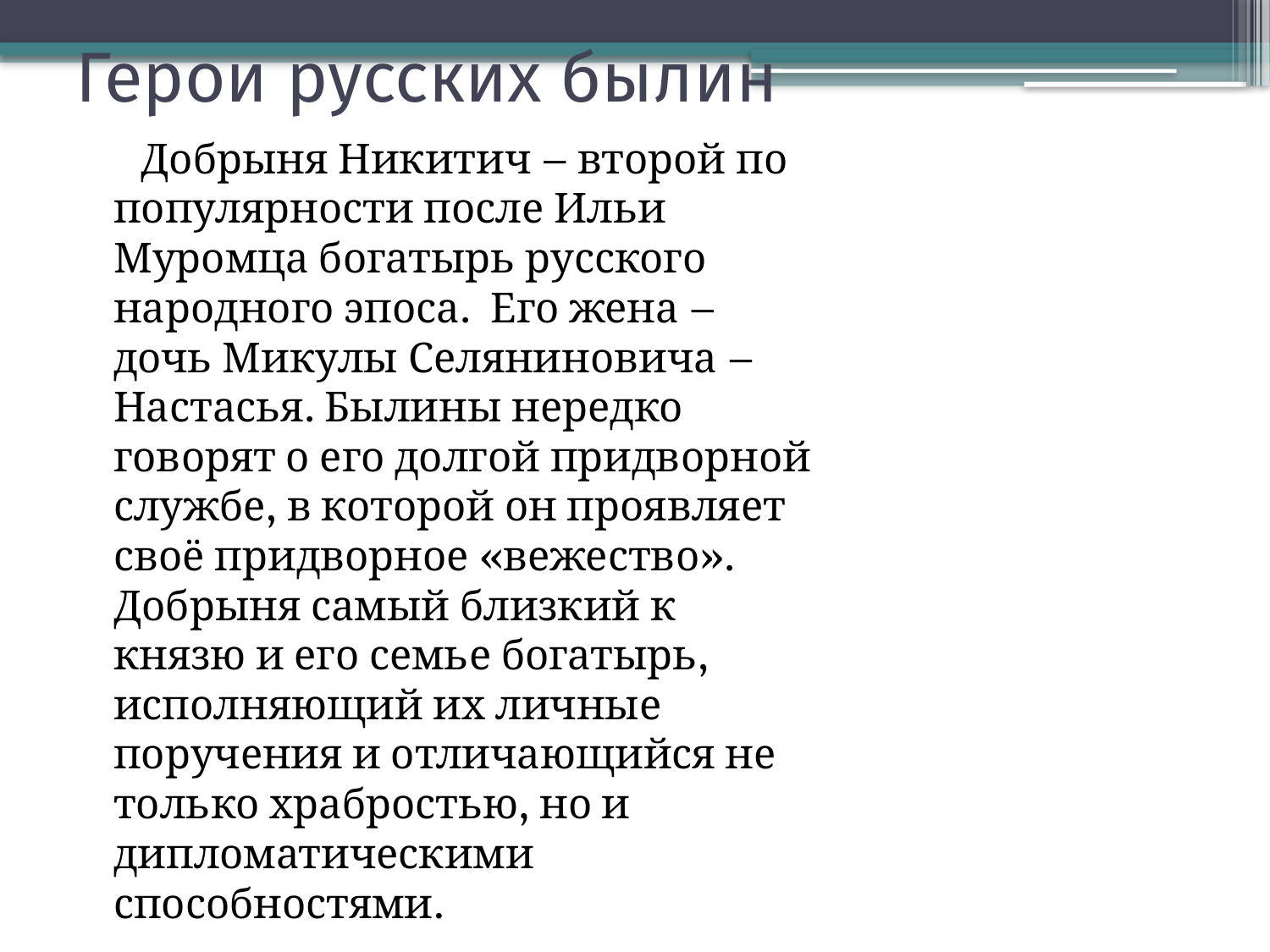

# Герои русских былин
      Добрыня Никитич – второй по популярности после Ильи Муромца богатырь русского народного эпоса.  Его жена – дочь Микулы Селяниновича – Настасья. Былины нередко говорят о его долгой придворной службе, в которой он проявляет своё придворное «вежество». Добрыня самый близкий к князю и его семье богатырь, исполняющий их личные поручения и отличающийся не только храбростью, но и дипломатическими способностями.